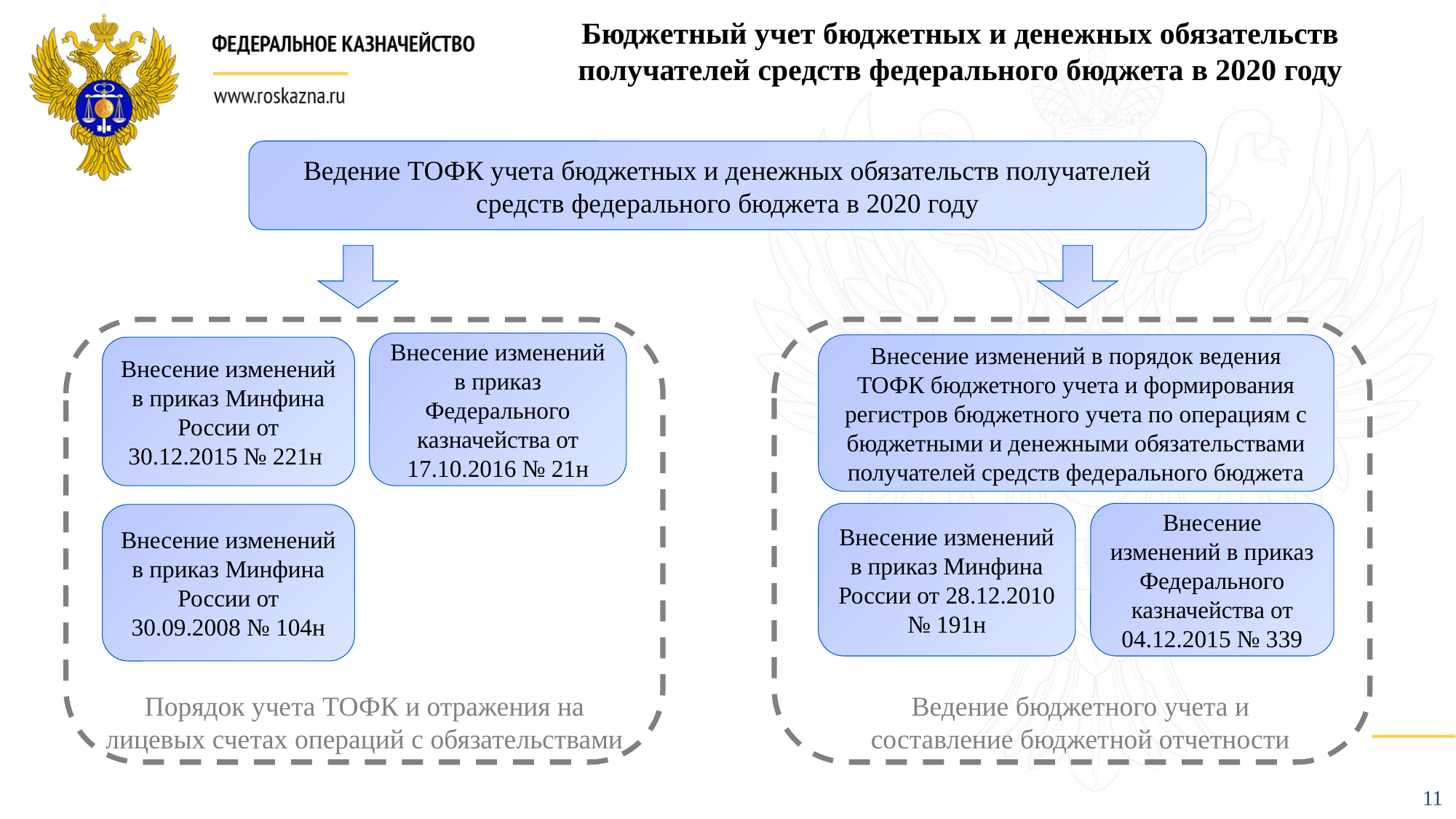

Бюджетный учет бюджетных и денежных обязательств
получателей средств федерального бюджета в 2020 году
Ведение ТОФК учета бюджетных и денежных обязательств получателей средств федерального бюджета в 2020 году

Внесение изменений в приказ Федерального казначейства от 17.10.2016 № 21н
Внесение изменений в порядок ведения ТОФК бюджетного учета и формирования регистров бюджетного учета по операциям с бюджетными и денежными обязательствами получателей средств федерального бюджета
Внесение изменений в приказ Минфина России от 30.12.2015 № 221н
Внесение изменений в приказ Минфина России от 28.12.2010 № 191н
Внесение изменений в приказ Федерального казначейства от 04.12.2015 № 339
Внесение изменений в приказ Минфина России от 30.09.2008 № 104н
Порядок учета ТОФК и отражения на лицевых счетах операций с обязательствами
Ведение бюджетного учета и составление бюджетной отчетности
11